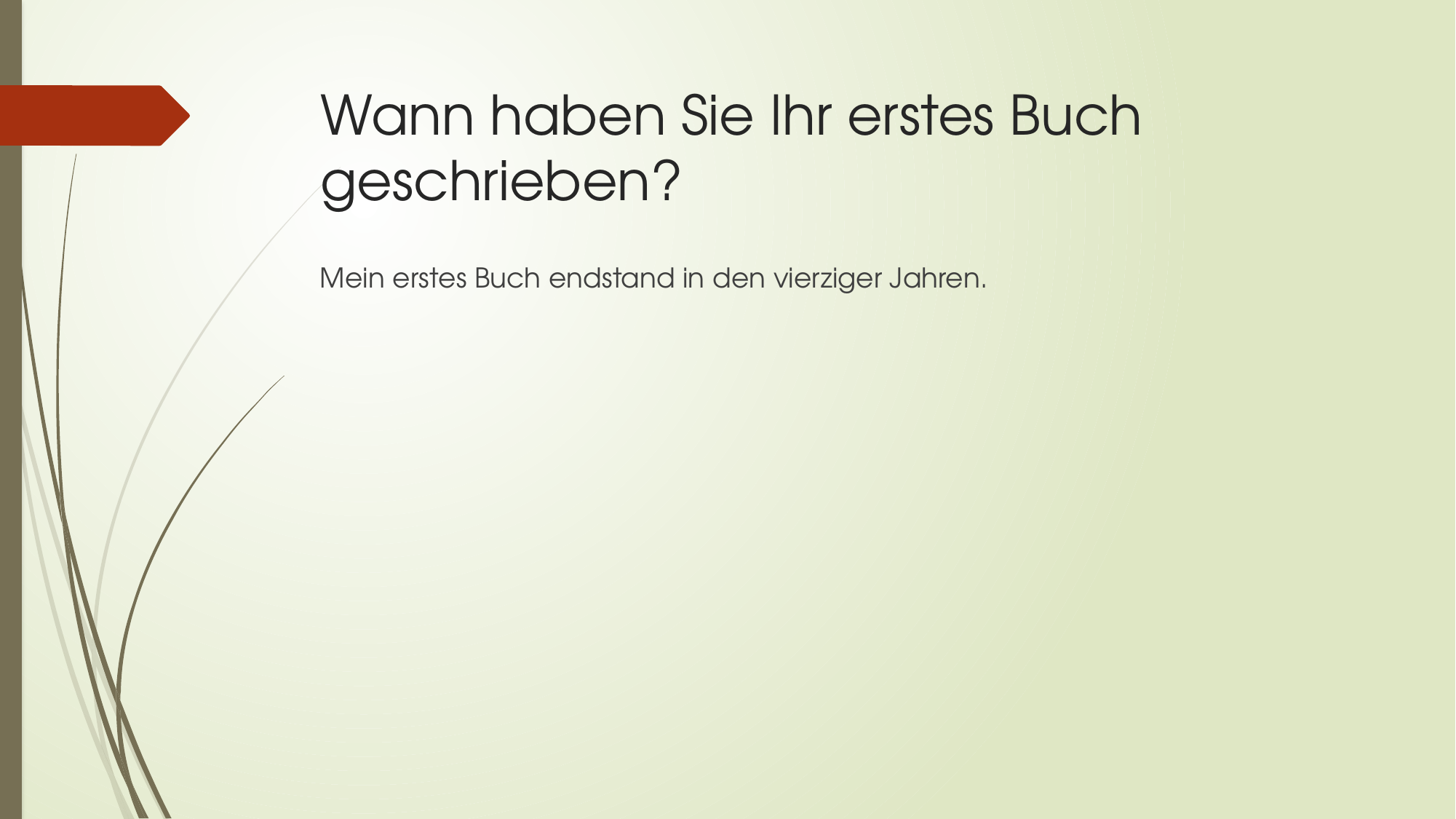

# Wann haben Sie Ihr erstes Buch geschrieben?
Mein erstes Buch endstand in den vierziger Jahren.